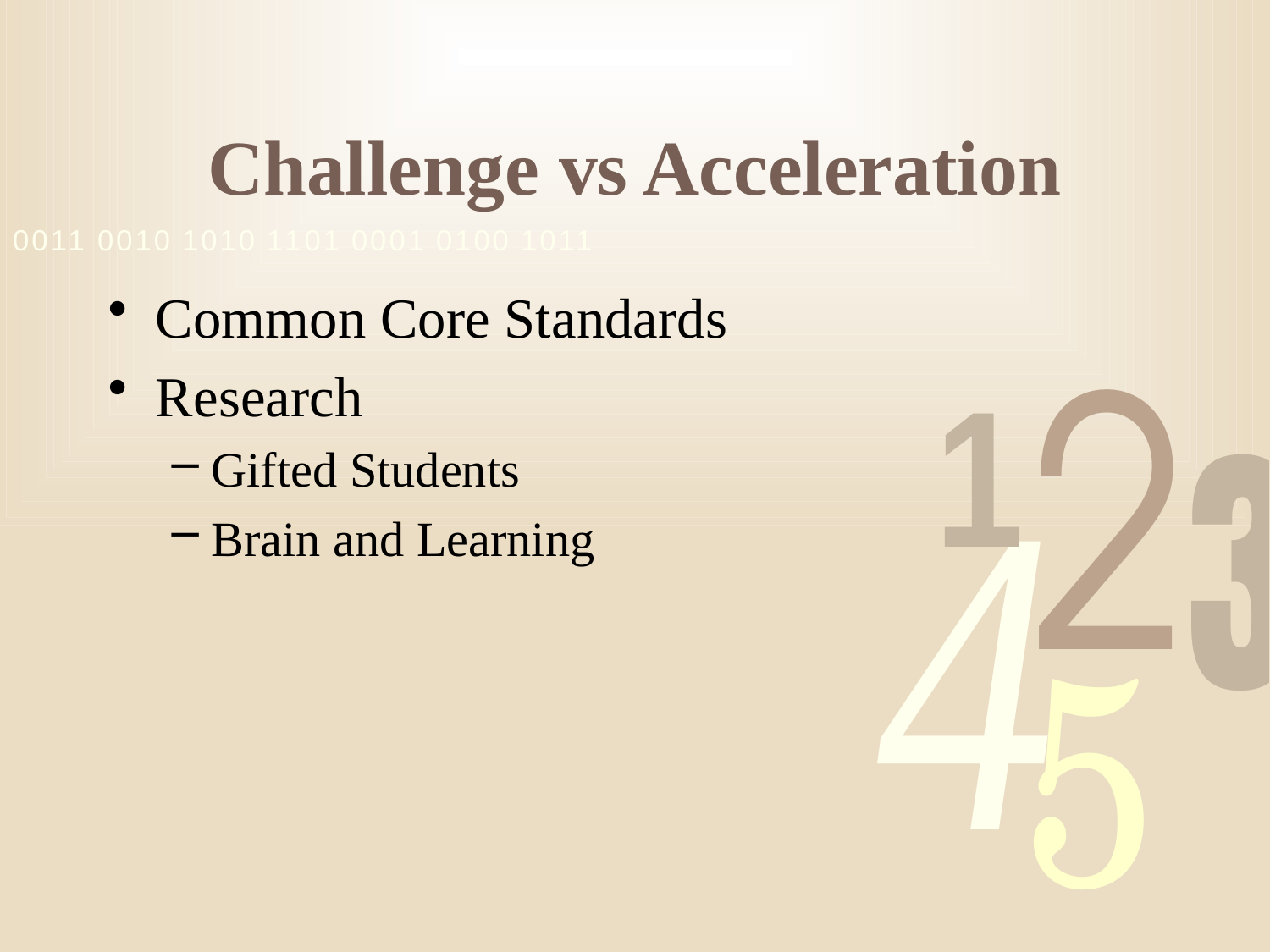

# Challenge vs Acceleration
Common Core Standards
Research
Gifted Students
Brain and Learning